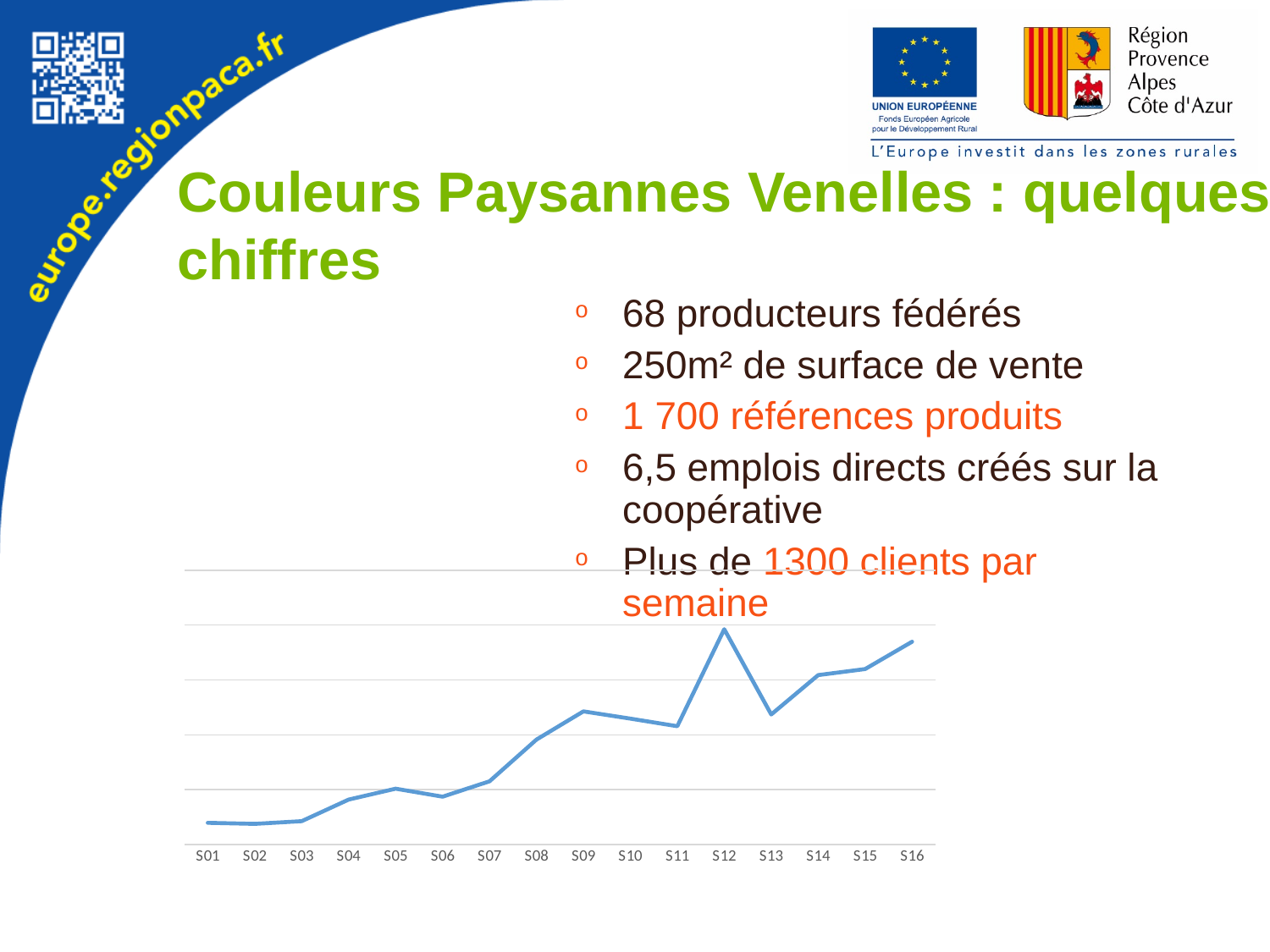

Couleurs Paysannes Venelles : quelques chiffres

68 producteurs fédérés
250m² de surface de vente
1 700 références produits
6,5 emplois directs créés sur la coopérative
Plus de 1300 clients par semaine

### Chart

| Category | CA.TTC |
|---|---|
| S01 | 21979.32 |
| S02 | 21883.86 |
| S03 | 22127.07 |
| S04 | 24094.59 |
| S05 | 25085.45 |
| S06 | 24358.370000000003 |
| S07 | 25759.85 |
| S08 | 29561.78 |
| S09 | 32128.91 |
| S10 | 31470.16 |
| S11 | 30775.85 |
| S12 | 39616.11 |
| S13 | 31847.62 |
| S14 | 35436.8 |
| S15 | 35990.15 |
| S16 | 38479.19 |